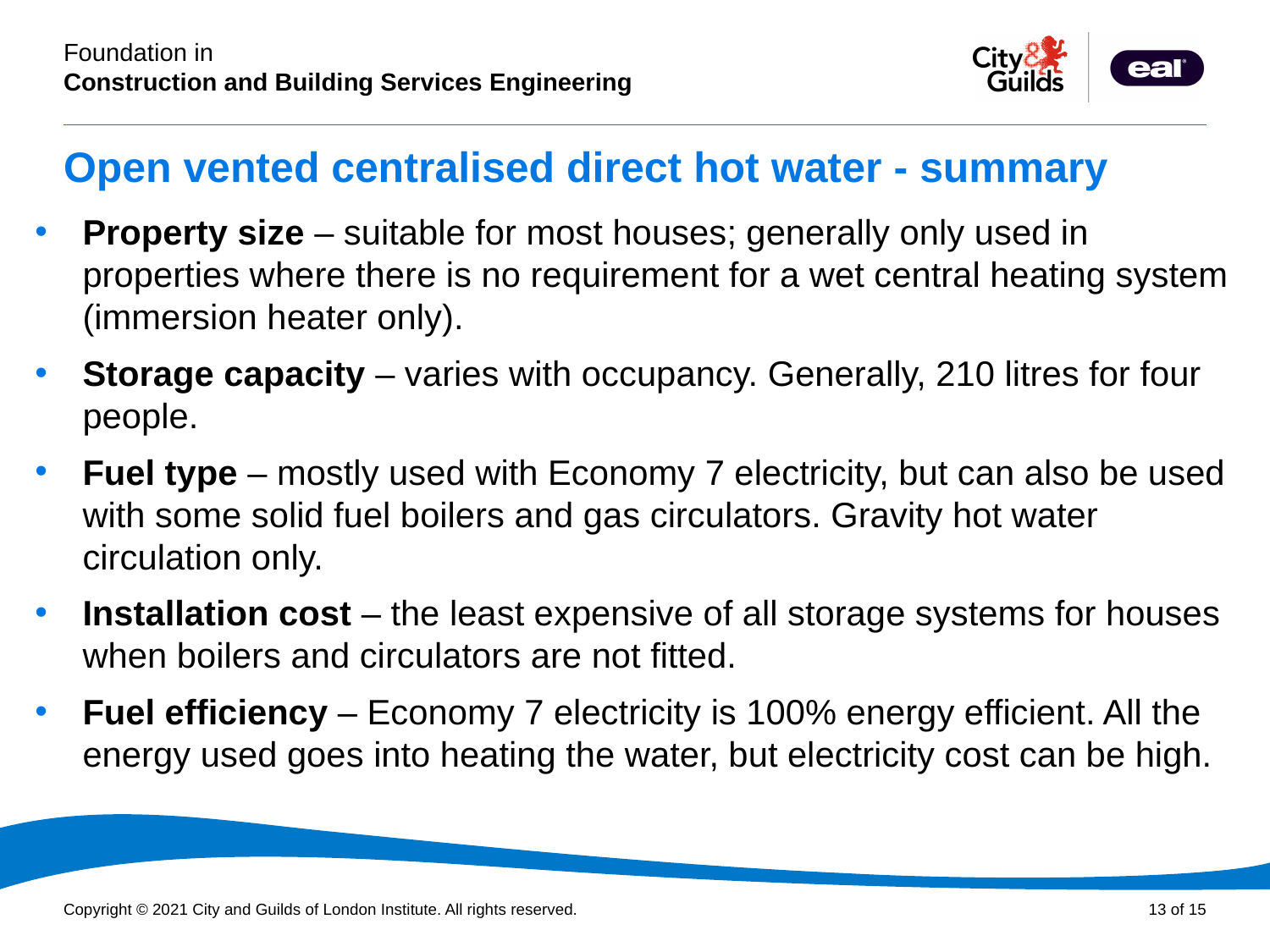

# Open vented centralised direct hot water - summary
Property size – suitable for most houses; generally only used in properties where there is no requirement for a wet central heating system (immersion heater only).
Storage capacity – varies with occupancy. Generally, 210 litres for four people.
Fuel type – mostly used with Economy 7 electricity, but can also be used with some solid fuel boilers and gas circulators. Gravity hot water circulation only.
Installation cost – the least expensive of all storage systems for houses when boilers and circulators are not fitted.
Fuel efficiency – Economy 7 electricity is 100% energy efficient. All the energy used goes into heating the water, but electricity cost can be high.